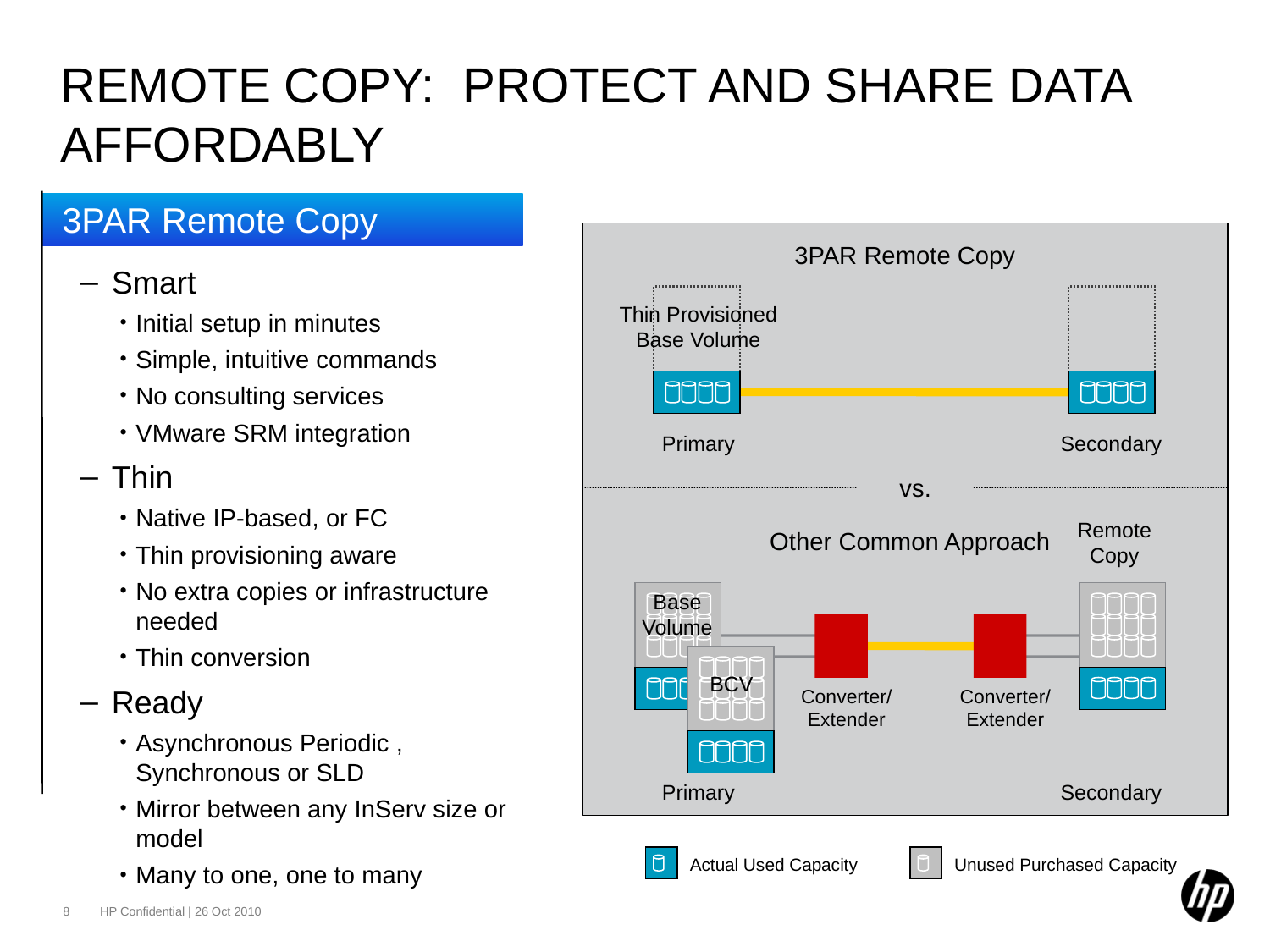

# Remote Copy:  Protect and share data affordably

3PAR Remote Copy

3PAR Remote Copy

Thin Provisioned Base Volume

Primary
Secondary
vs.

Remote Copy

Other Common Approach
Base Volume

BCV

Converter/ Extender
Converter/ Extender
Primary
Secondary

Actual Used Capacity

Unused Purchased Capacity
Smart
Initial setup in minutes
Simple, intuitive commands
No consulting services
VMware SRM integration
Thin
Native IP-based, or FC
Thin provisioning aware
No extra copies or infrastructure needed
Thin conversion
Ready
Asynchronous Periodic , Synchronous or SLD
Mirror between any InServ size or model
Many to one, one to many